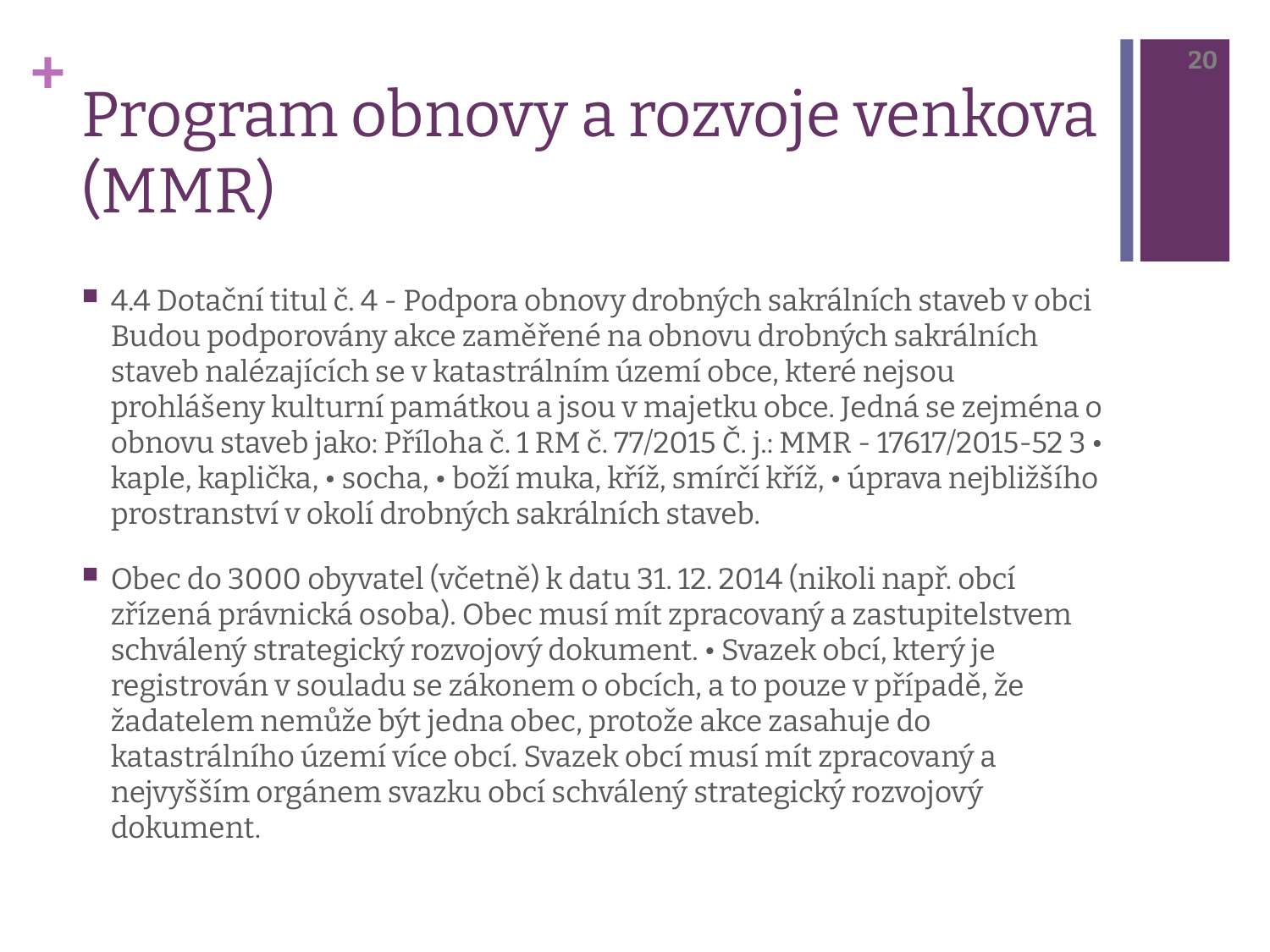

20
# Program obnovy a rozvoje venkova (MMR)
4.4 Dotační titul č. 4 - Podpora obnovy drobných sakrálních staveb v obci Budou podporovány akce zaměřené na obnovu drobných sakrálních staveb nalézajících se v katastrálním území obce, které nejsou prohlášeny kulturní památkou a jsou v majetku obce. Jedná se zejména o obnovu staveb jako: Příloha č. 1 RM č. 77/2015 Č. j.: MMR - 17617/2015-52 3 • kaple, kaplička, • socha, • boží muka, kříž, smírčí kříž, • úprava nejbližšího prostranství v okolí drobných sakrálních staveb.
Obec do 3000 obyvatel (včetně) k datu 31. 12. 2014 (nikoli např. obcí zřízená právnická osoba). Obec musí mít zpracovaný a zastupitelstvem schválený strategický rozvojový dokument. • Svazek obcí, který je registrován v souladu se zákonem o obcích, a to pouze v případě, že žadatelem nemůže být jedna obec, protože akce zasahuje do katastrálního území více obcí. Svazek obcí musí mít zpracovaný a nejvyšším orgánem svazku obcí schválený strategický rozvojový dokument.